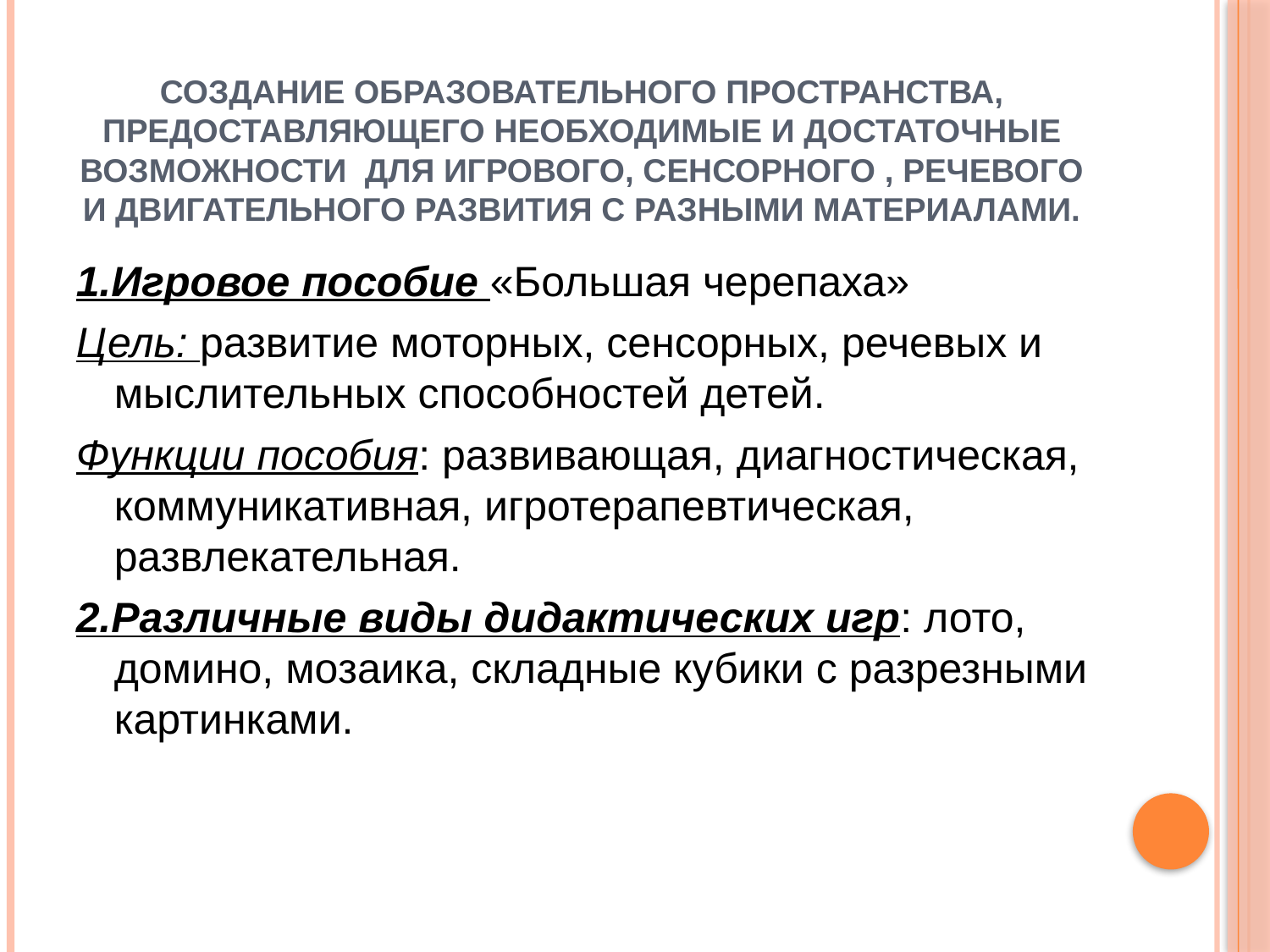

# Создание образовательного пространства, предоставляющего необходимые и достаточные возможности  для игрового, сенсорного , речевого и двигательного развития с разными материалами.
1.Игровое пособие «Большая черепаха»
Цель: развитие моторных, сенсорных, речевых и мыслительных способностей детей.
Функции пособия: развивающая, диагностическая, коммуникативная, игротерапевтическая, развлекательная.
2.Различные виды дидактических игр: лото, домино, мозаика, складные кубики с разрезными картинками.